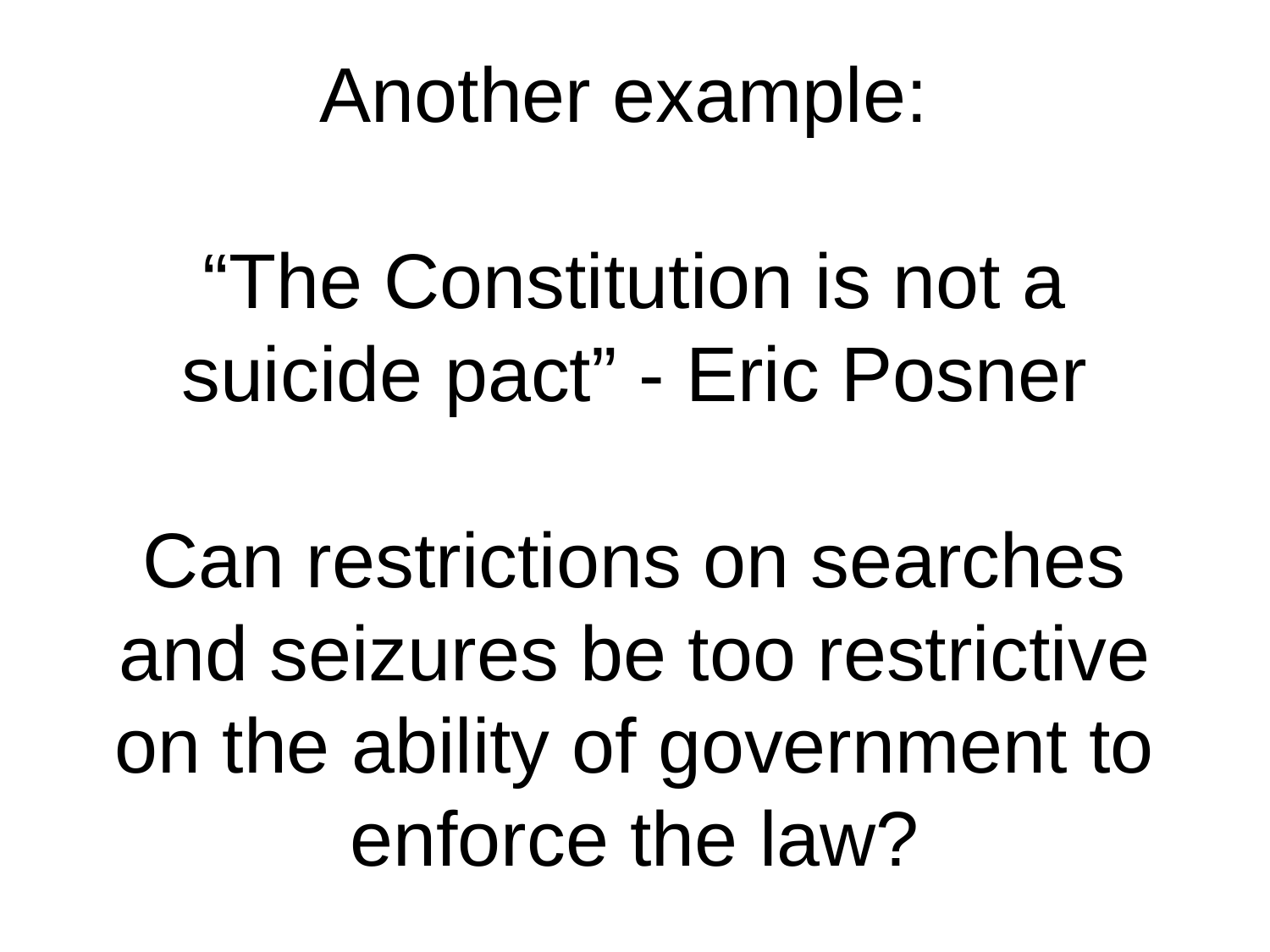

# Another example: “The Constitution is not a suicide pact” - Eric Posner Can restrictions on searches and seizures be too restrictive on the ability of government to enforce the law?